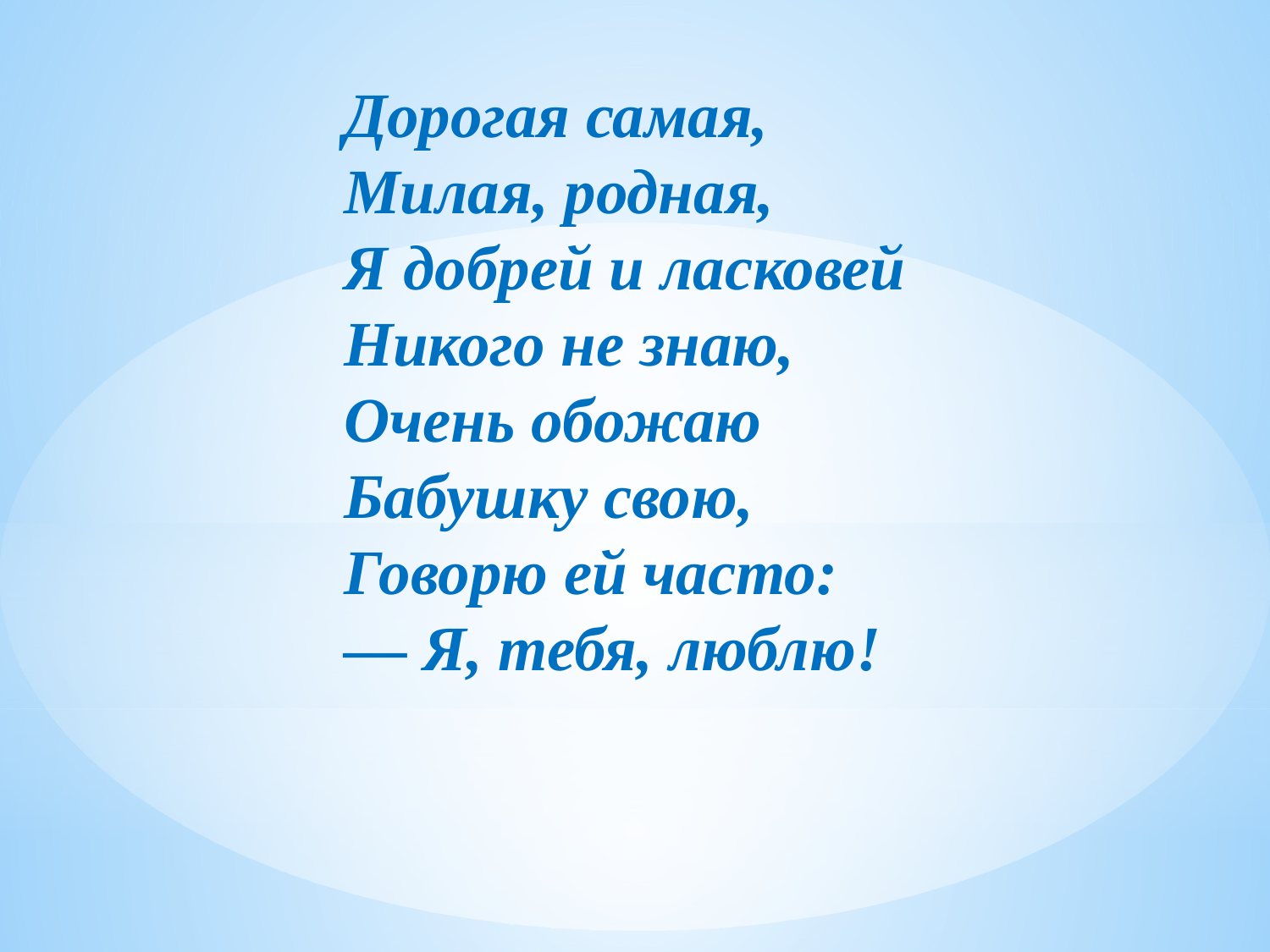

Дорогая самая,
Милая, родная,
Я добрей и ласковей
Никого не знаю,
Очень обожаю
Бабушку свою,
Говорю ей часто:
— Я, тебя, люблю!